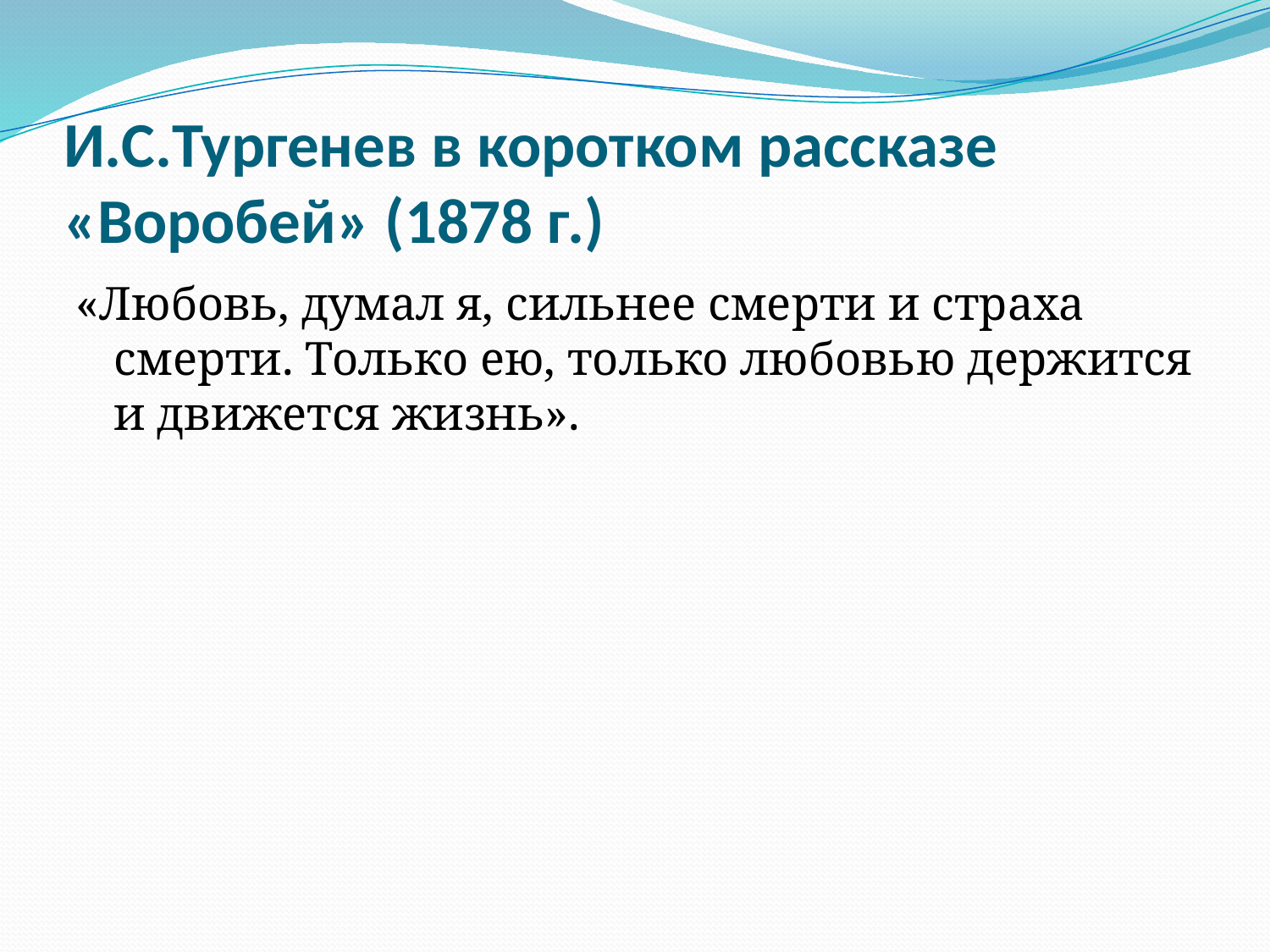

# И.С.Тургенев в коротком рассказе «Воробей» (1878 г.)
«Любовь, думал я, сильнее смерти и страха смерти. Только ею, только любовью держится и движется жизнь».